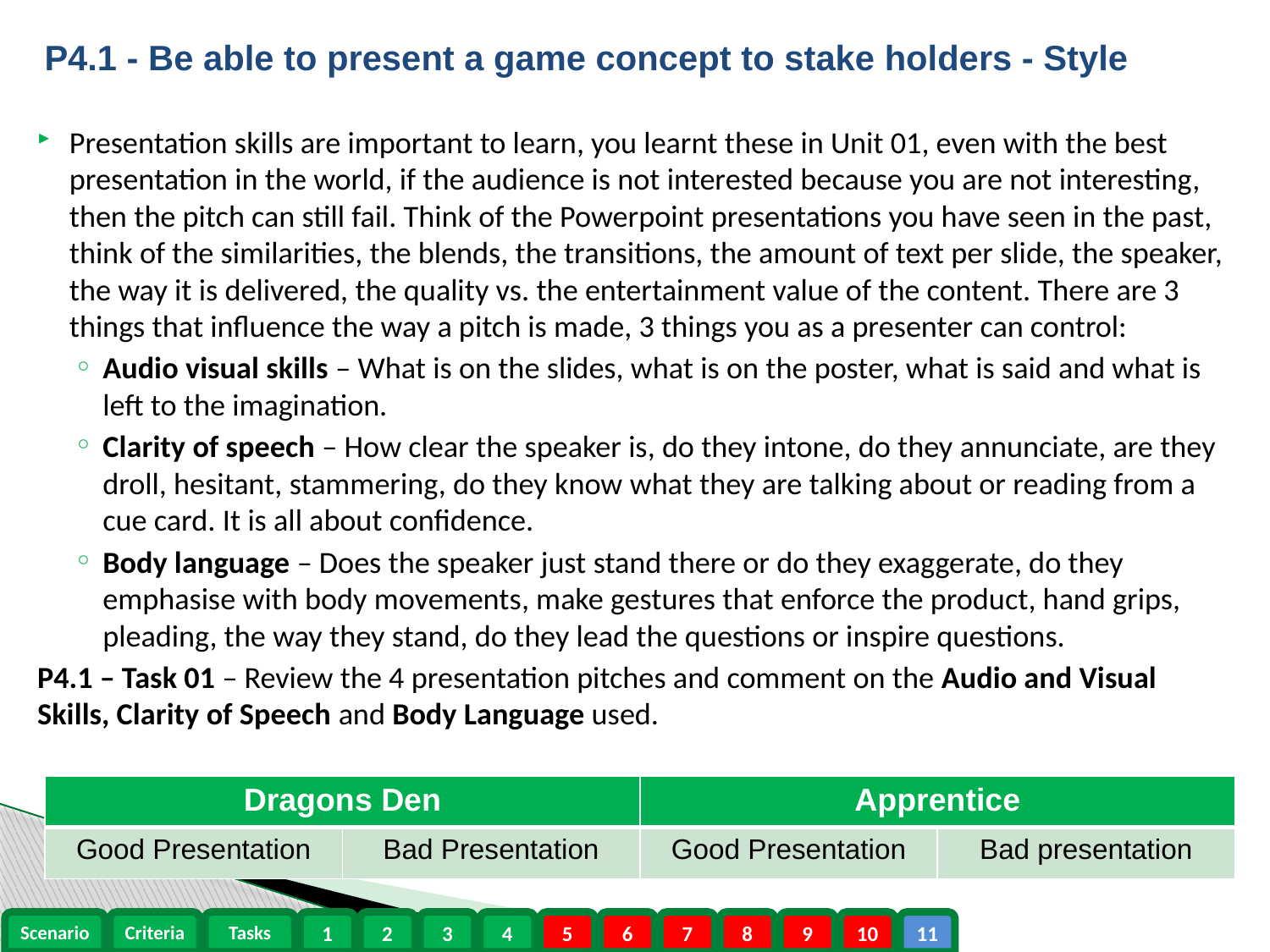

P4.1 - Be able to present a game concept to stake holders - Style
Presentation skills are important to learn, you learnt these in Unit 01, even with the best presentation in the world, if the audience is not interested because you are not interesting, then the pitch can still fail. Think of the Powerpoint presentations you have seen in the past, think of the similarities, the blends, the transitions, the amount of text per slide, the speaker, the way it is delivered, the quality vs. the entertainment value of the content. There are 3 things that influence the way a pitch is made, 3 things you as a presenter can control:
Audio visual skills – What is on the slides, what is on the poster, what is said and what is left to the imagination.
Clarity of speech – How clear the speaker is, do they intone, do they annunciate, are they droll, hesitant, stammering, do they know what they are talking about or reading from a cue card. It is all about confidence.
Body language – Does the speaker just stand there or do they exaggerate, do they emphasise with body movements, make gestures that enforce the product, hand grips, pleading, the way they stand, do they lead the questions or inspire questions.
P4.1 – Task 01 – Review the 4 presentation pitches and comment on the Audio and Visual Skills, Clarity of Speech and Body Language used.
| Dragons Den |  | Apprentice |  |
| --- | --- | --- | --- |
| Good Presentation | Bad Presentation | Good Presentation | Bad presentation |